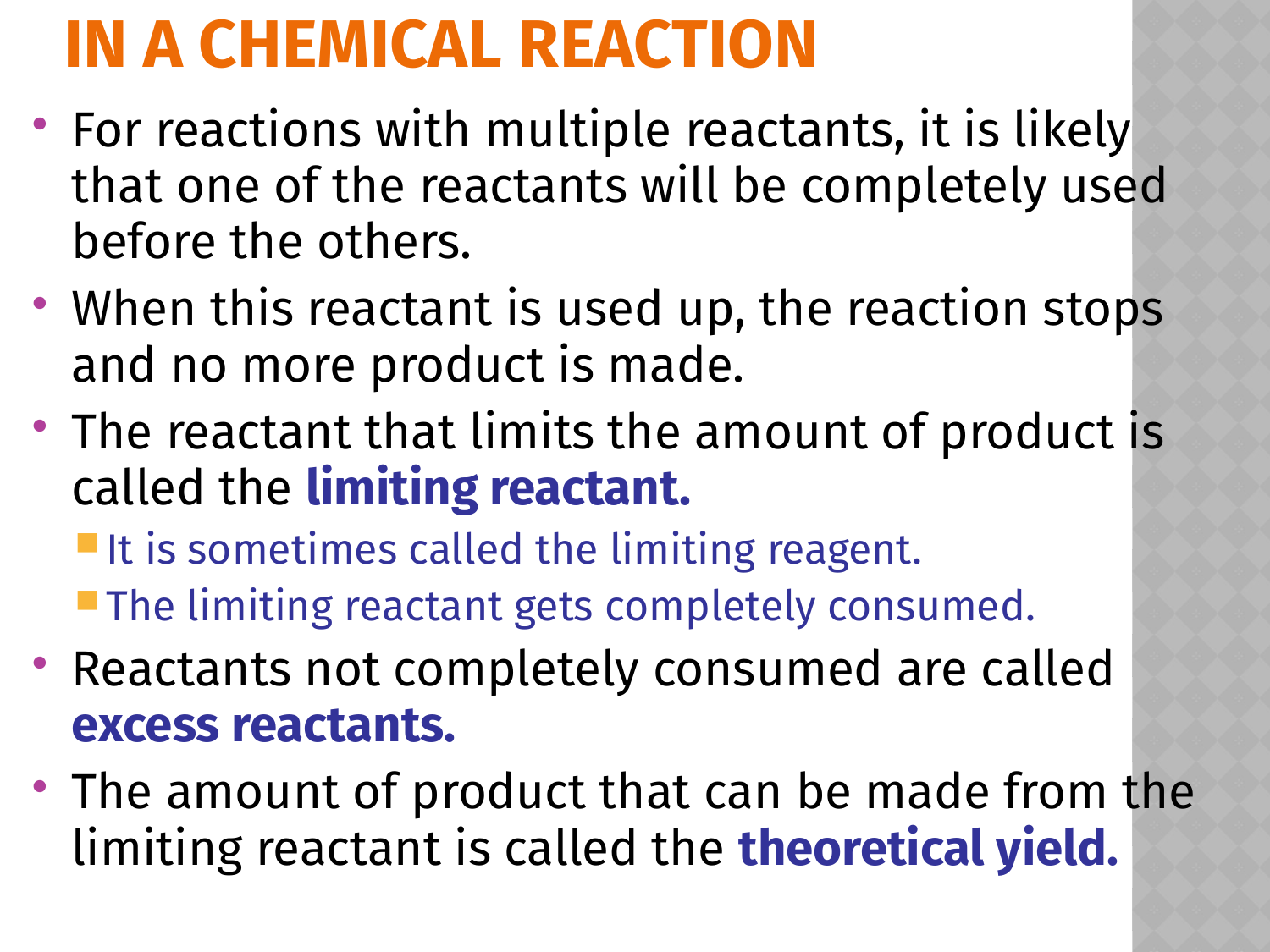

# In a Chemical Reaction
For reactions with multiple reactants, it is likely that one of the reactants will be completely used before the others.
When this reactant is used up, the reaction stops and no more product is made.
The reactant that limits the amount of product is called the limiting reactant.
It is sometimes called the limiting reagent.
The limiting reactant gets completely consumed.
Reactants not completely consumed are called excess reactants.
The amount of product that can be made from the limiting reactant is called the theoretical yield.